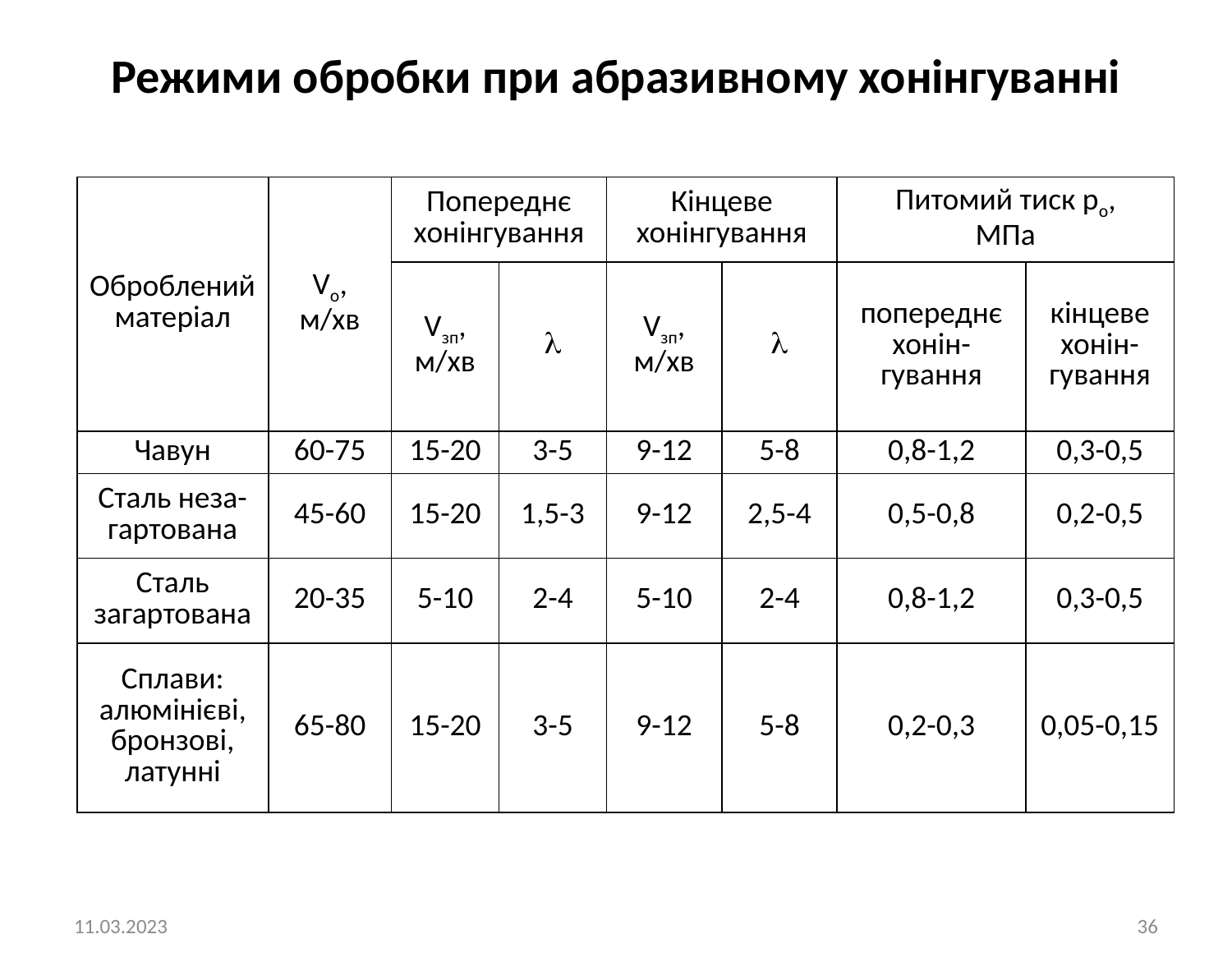

# Режими обробки при абразивному хонінгуванні
| Оброблений матеріал | Vo, м/хв | Попереднє хонінгування |  | Кінцеве хонінгування |  | Питомий тиск ро, МПа |  |
| --- | --- | --- | --- | --- | --- | --- | --- |
|  |  | Vзп, м/хв | λ | Vзп, м/хв | λ | попереднє хонін- гування | кінцеве хонін-гування |
| Чавун | 60-75 | 15-20 | 3-5 | 9-12 | 5-8 | 0,8-1,2 | 0,3-0,5 |
| Сталь неза- гартована | 45-60 | 15-20 | 1,5-3 | 9-12 | 2,5-4 | 0,5-0,8 | 0,2-0,5 |
| Сталь загартована | 20-35 | 5-10 | 2-4 | 5-10 | 2-4 | 0,8-1,2 | 0,3-0,5 |
| Сплави: алюмінієві, бронзові, латунні | 65-80 | 15-20 | 3-5 | 9-12 | 5-8 | 0,2-0,3 | 0,05-0,15 |
11.03.2023
36